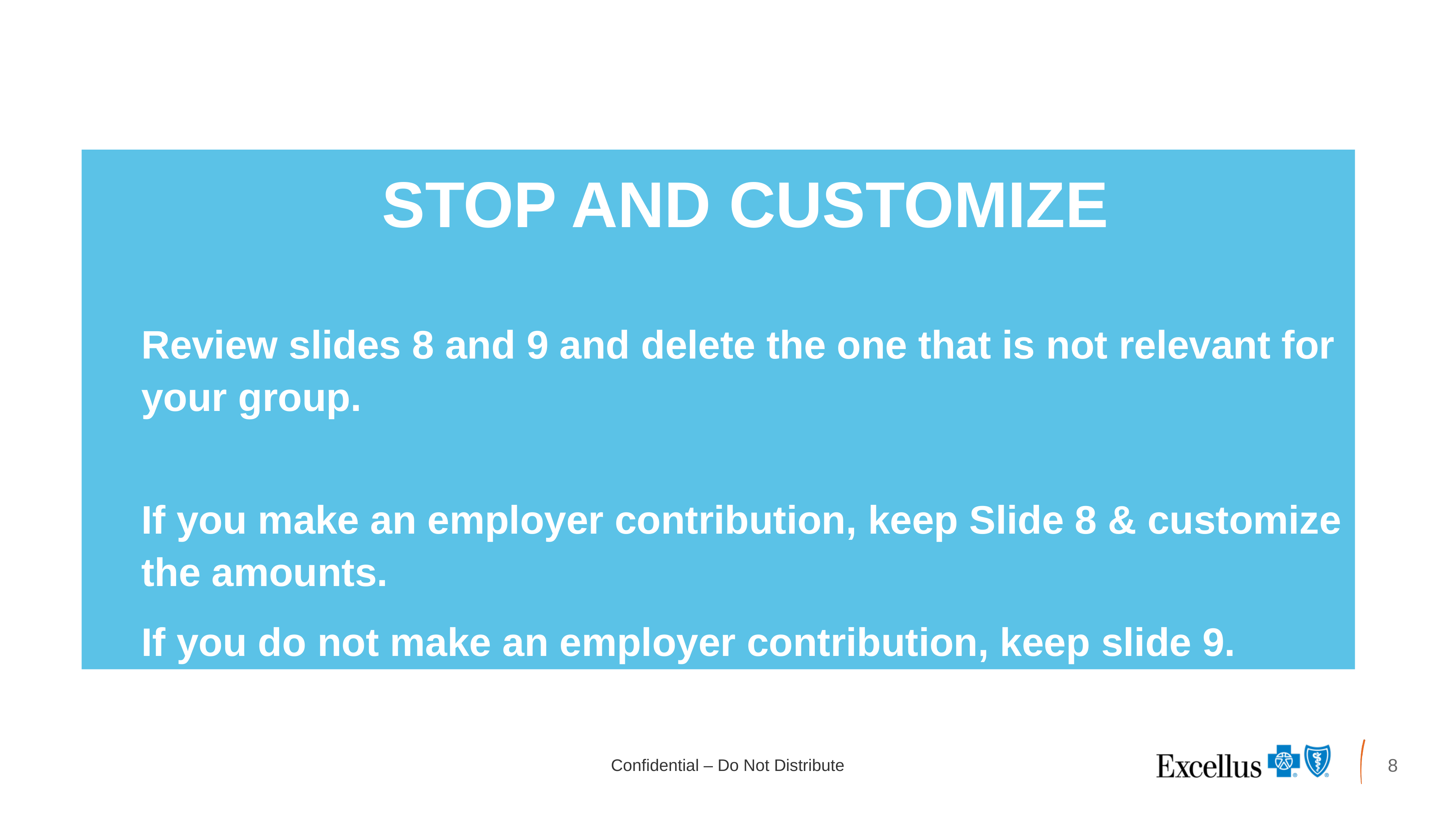

# ATTENTION:
STOP AND CUSTOMIZE

Review slides 8 and 9 and delete the one that is not relevant for your group.

If you make an employer contribution, keep Slide 8 & customize the amounts.
If you do not make an employer contribution, keep slide 9.
8